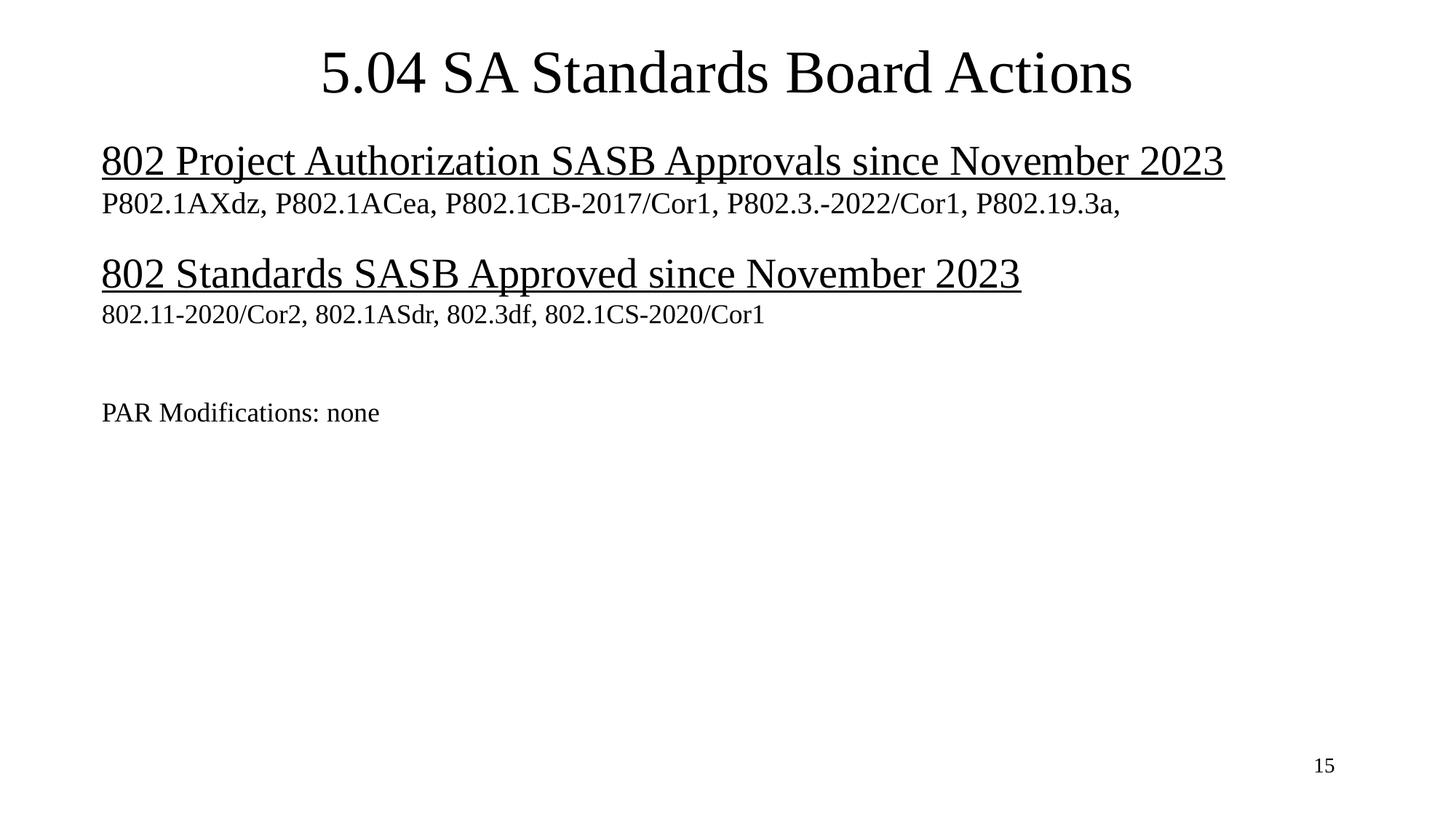

# 5.04 SA Standards Board Actions
802 Project Authorization SASB Approvals since November 2023
P802.1AXdz, P802.1ACea, P802.1CB-2017/Cor1, P802.3.-2022/Cor1, P802.19.3a,

802 Standards SASB Approved since November 2023
802.11-2020/Cor2, 802.1ASdr, 802.3df, 802.1CS-2020/Cor1

PAR Modifications: none
15